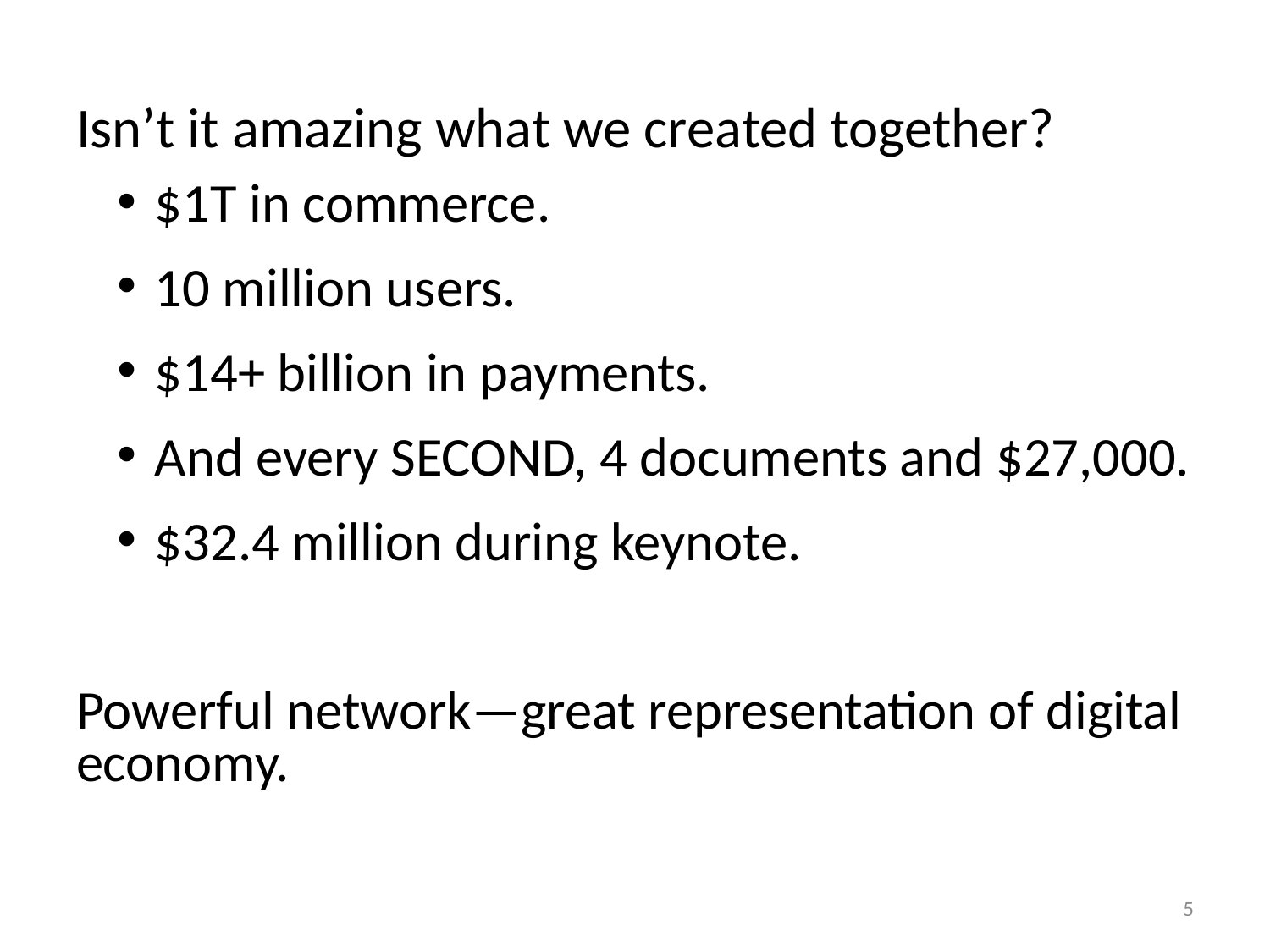

Isn’t it amazing what we created together?
$1T in commerce.
10 million users.
$14+ billion in payments.
And every SECOND, 4 documents and $27,000.
$32.4 million during keynote.

Powerful network—great representation of digital economy.
5